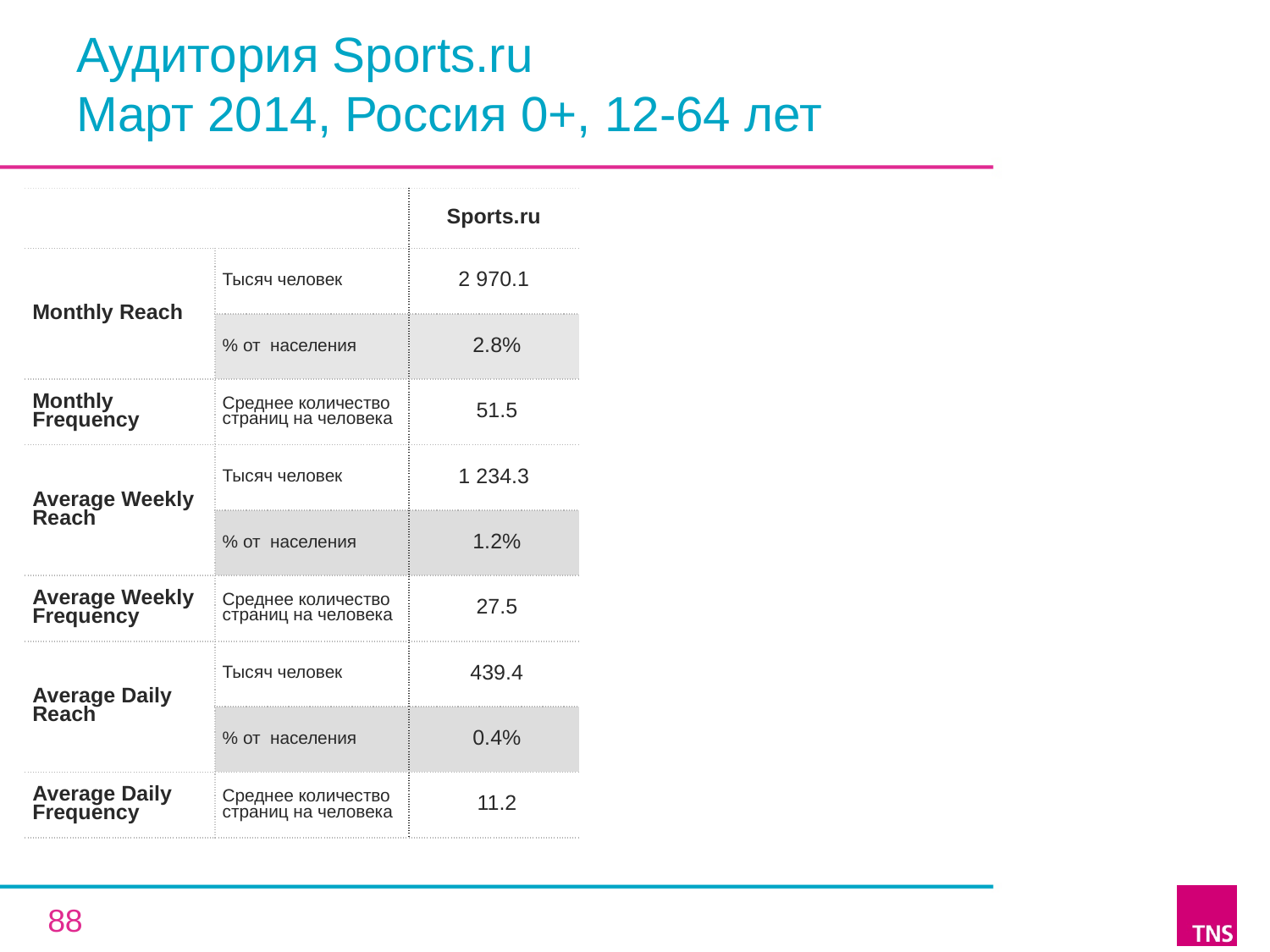

# Аудитория Sports.ru Март 2014, Россия 0+, 12-64 лет
|  |  | Sports.ru |
| --- | --- | --- |
| Monthly Reach | Тысяч человек | 2 970.1 |
|  | % от населения | 2.8% |
| Monthly Frequency | Среднее количество страниц на человека | 51.5 |
| Average Weekly Reach | Тысяч человек | 1 234.3 |
|  | % от населения | 1.2% |
| Average Weekly Frequency | Среднее количество страниц на человека | 27.5 |
| Average Daily Reach | Тысяч человек | 439.4 |
|  | % от населения | 0.4% |
| Average Daily Frequency | Среднее количество страниц на человека | 11.2 |

88